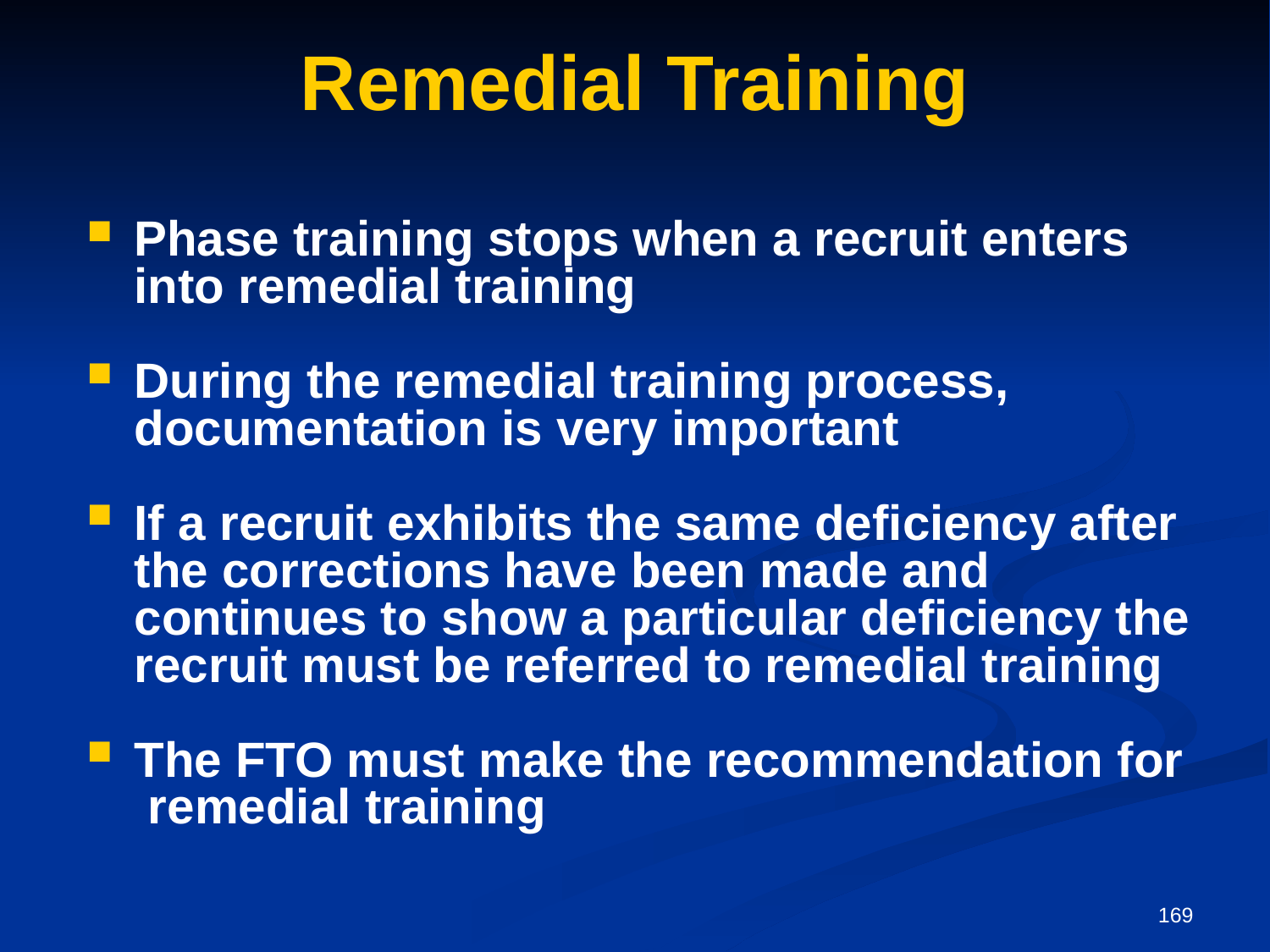

# Remedial Training
Phase training stops when a recruit enters into remedial training

During the remedial training process, documentation is very important

If a recruit exhibits the same deficiency after the corrections have been made and continues to show a particular deficiency the recruit must be referred to remedial training

The FTO must make the recommendation for
	 remedial training
169